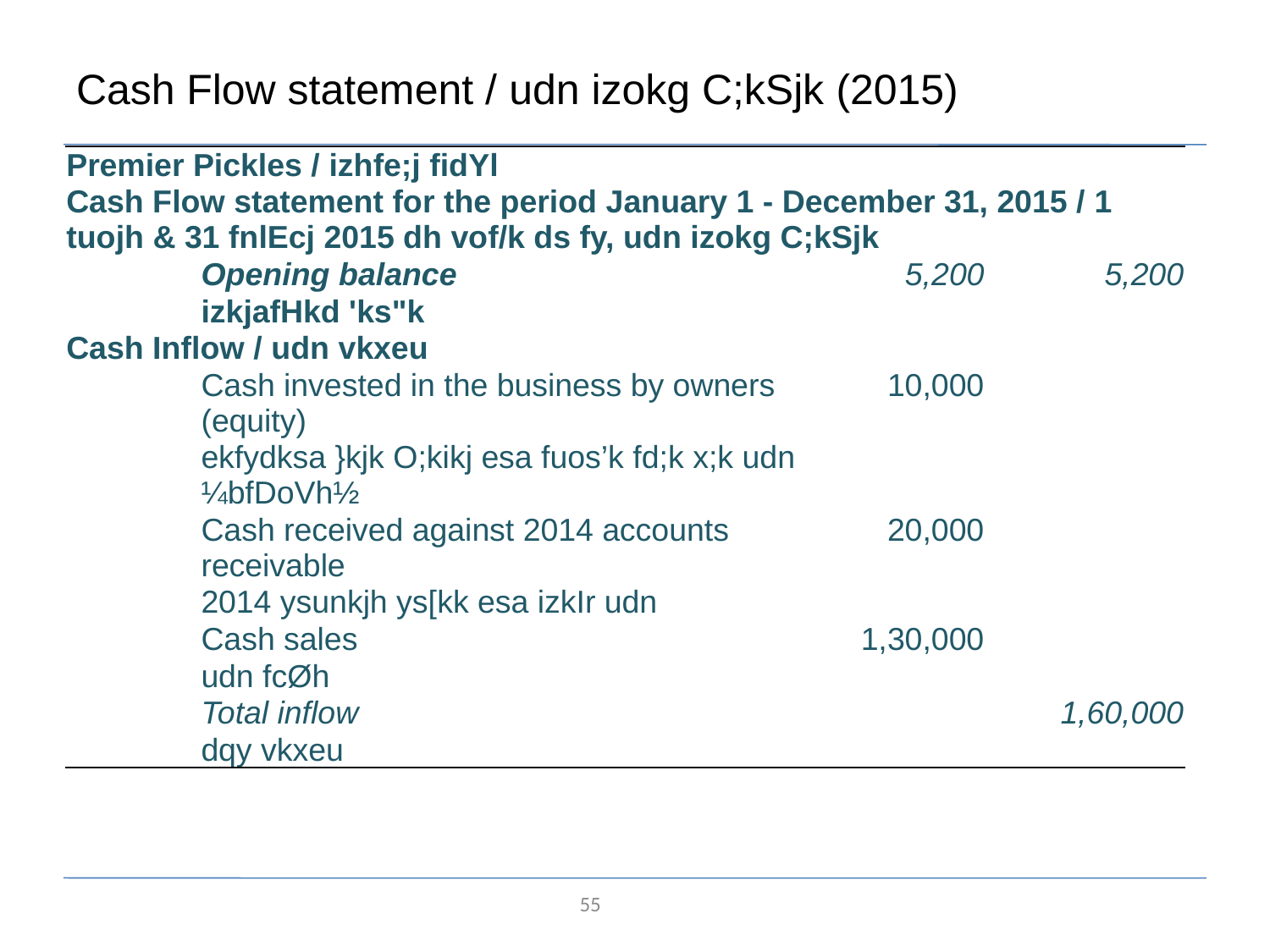

# Cash Flow statement / udn izokg C;kSjk (2015)
| Premier Pickles / izhfe;j fidYl |  |  |  |
| --- | --- | --- | --- |
| Cash Flow statement for the period January 1 - December 31, 2015 / 1 tuojh & 31 fnlEcj 2015 dh vof/k ds fy, udn izokg C;kSjk |  |  |  |
|  | Opening balance | 5,200 | 5,200 |
|  | izkjafHkd 'ks"k |  |  |
| Cash Inflow / udn vkxeu |  |  |  |
|  | Cash invested in the business by owners (equity) | 10,000 |  |
|  | ekfydksa }kjk O;kikj esa fuos’k fd;k x;k udn ¼bfDoVh½ |  |  |
|  | Cash received against 2014 accounts receivable | 20,000 |  |
|  | 2014 ysunkjh ys[kk esa izkIr udn |  |  |
|  | Cash sales | 1,30,000 |  |
|  | udn fcØh |  |  |
|  | Total inflow |  | 1,60,000 |
|  | dqy vkxeu |  |  |
55